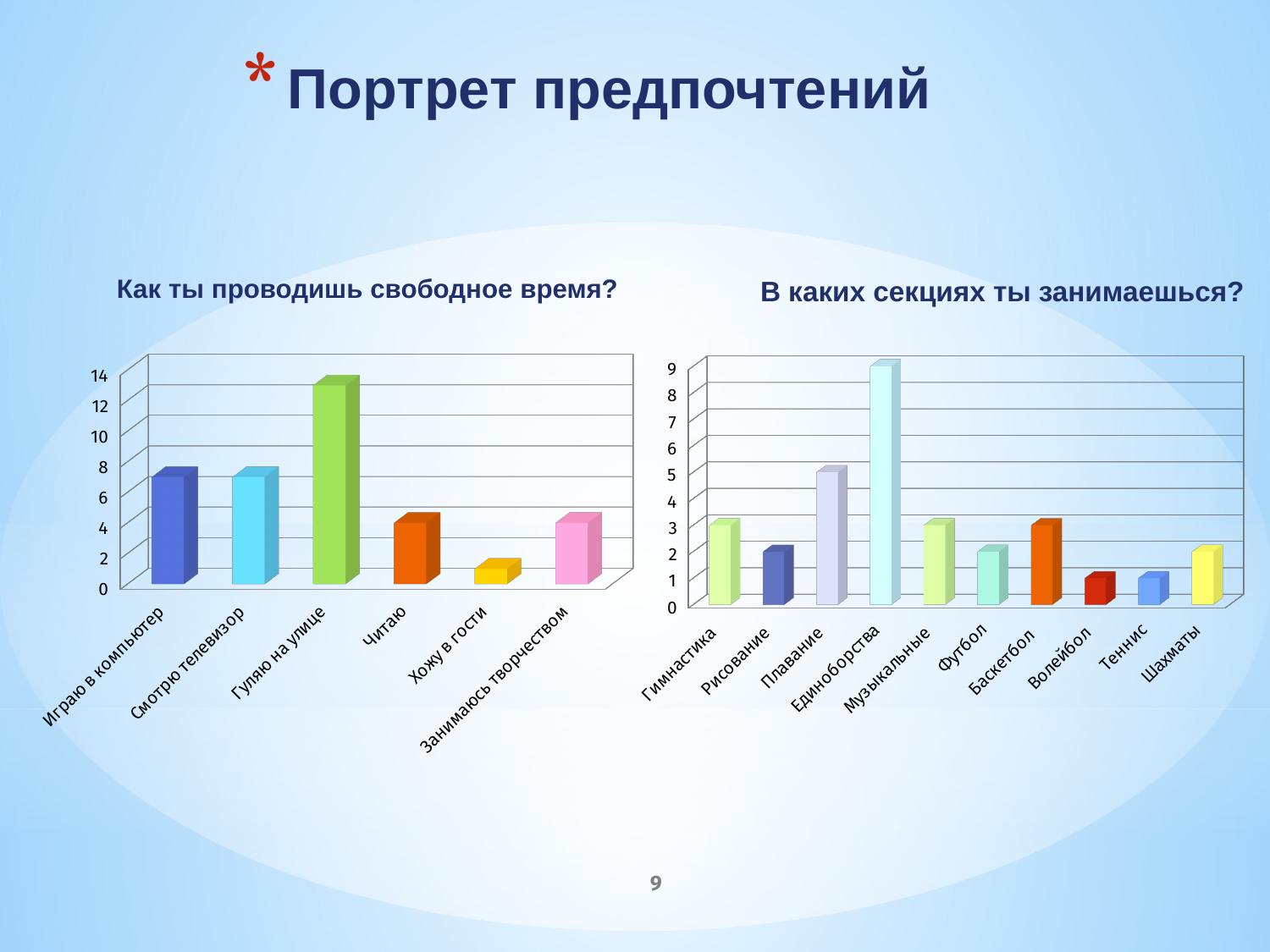

# Портрет предпочтений
Как ты проводишь свободное время?
В каких секциях ты занимаешься?

[unsupported chart]

[unsupported chart]

9